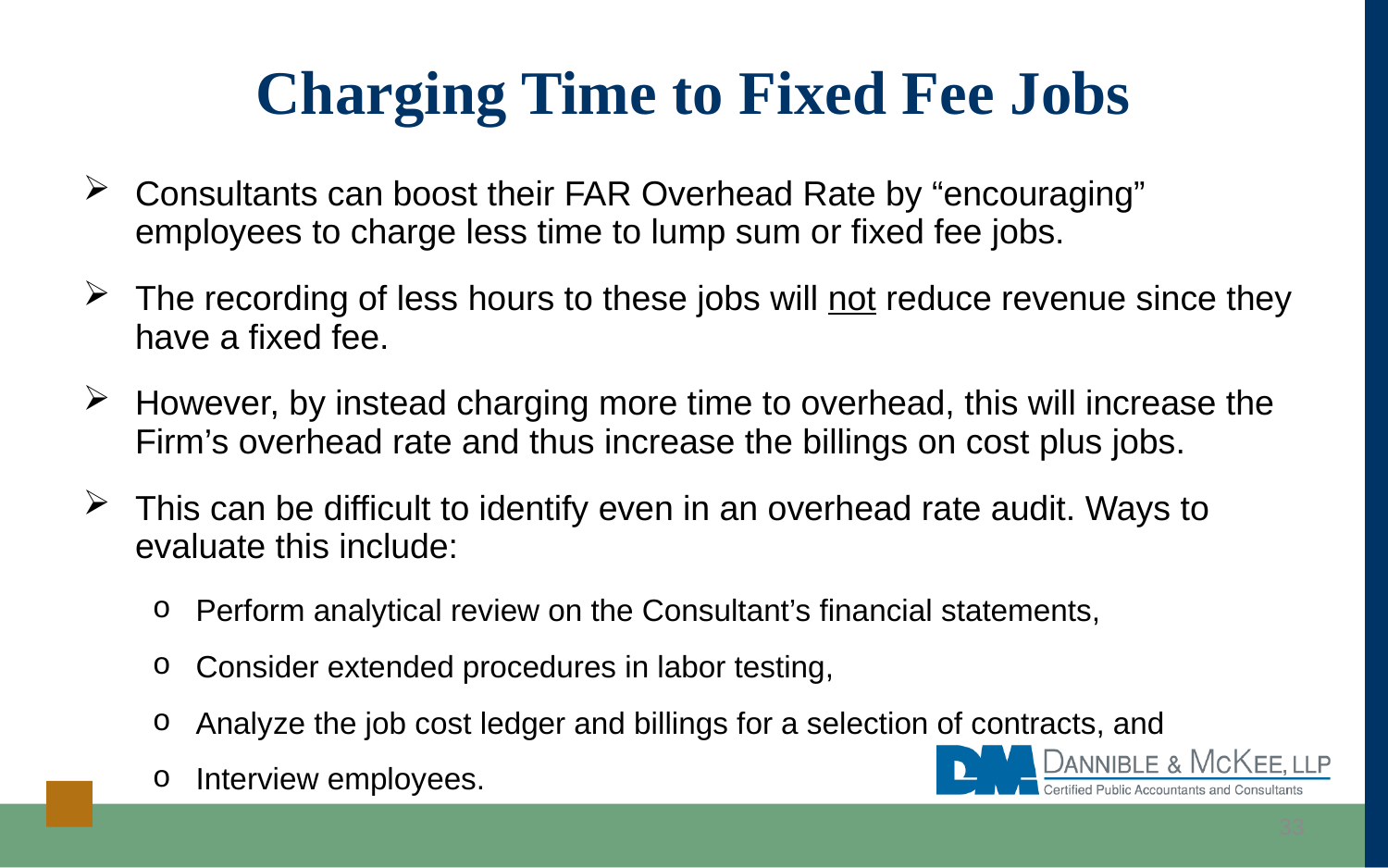

# Charging Time to Fixed Fee Jobs
Consultants can boost their FAR Overhead Rate by “encouraging” employees to charge less time to lump sum or fixed fee jobs.
The recording of less hours to these jobs will not reduce revenue since they have a fixed fee.
However, by instead charging more time to overhead, this will increase the Firm’s overhead rate and thus increase the billings on cost plus jobs.
This can be difficult to identify even in an overhead rate audit. Ways to evaluate this include:
Perform analytical review on the Consultant’s financial statements,
Consider extended procedures in labor testing,
Analyze the job cost ledger and billings for a selection of contracts, and
Interview employees.
33